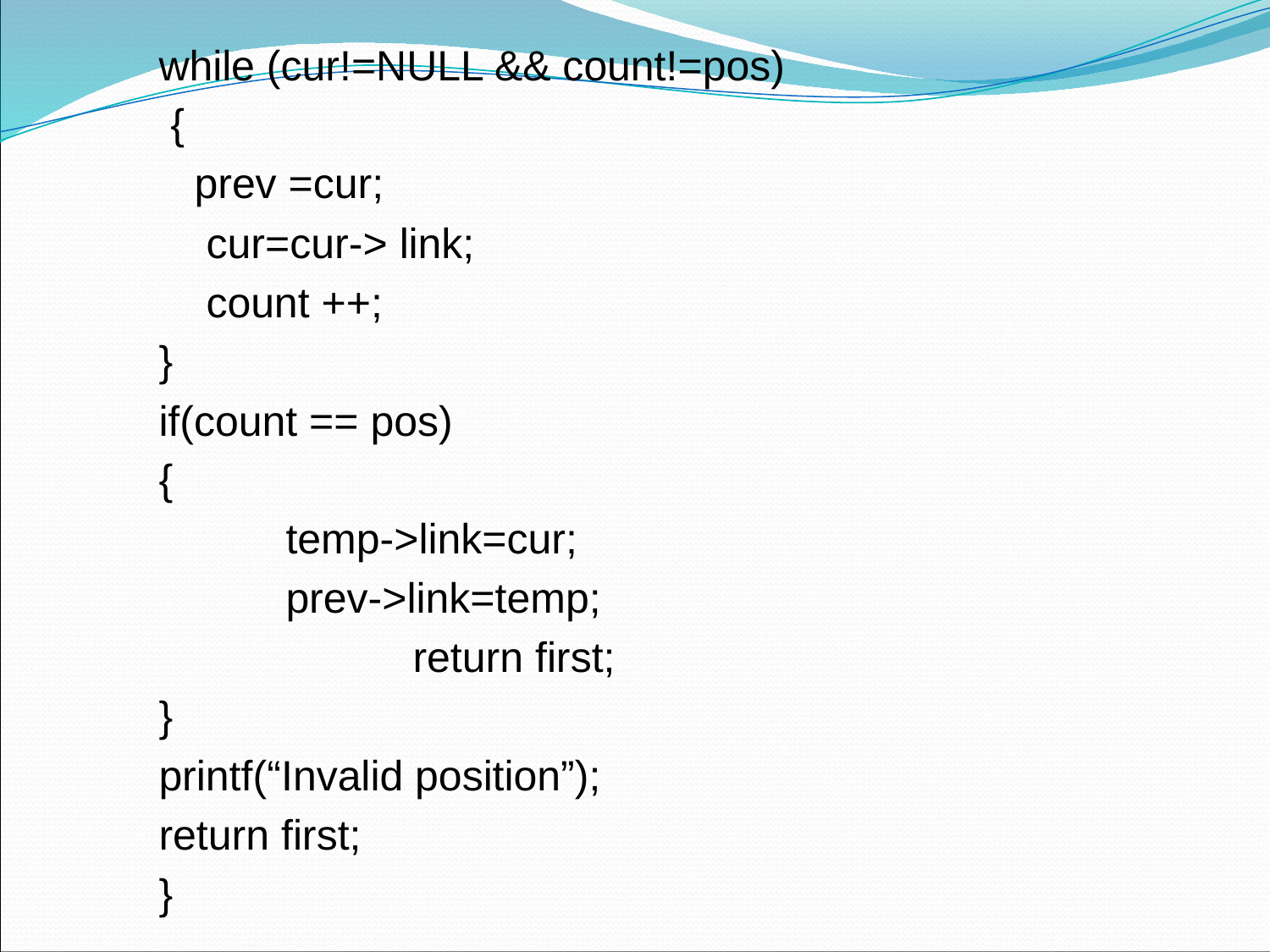

while (cur!=NULL && count!=pos)
	 {
	   prev =cur;
	    cur=cur-> link;
	    count ++;
	}
	if(count == pos)
	{
	 	temp->link=cur;
		prev->link=temp;
			return first;
	}
	printf(“Invalid position”);
	return first;
	}
#